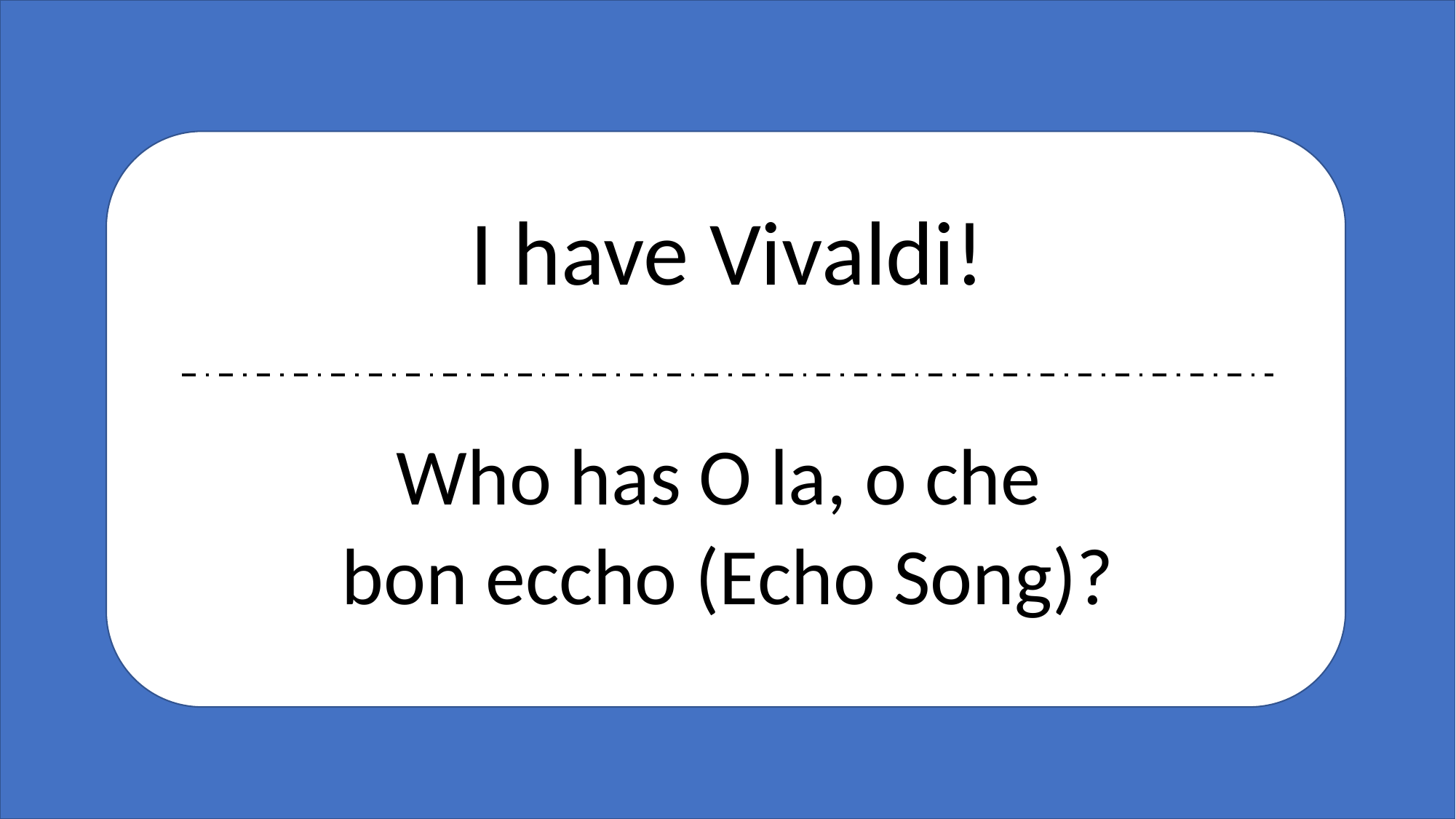

# I have Vivaldi!
Who has O la, o che
bon eccho (Echo Song)?